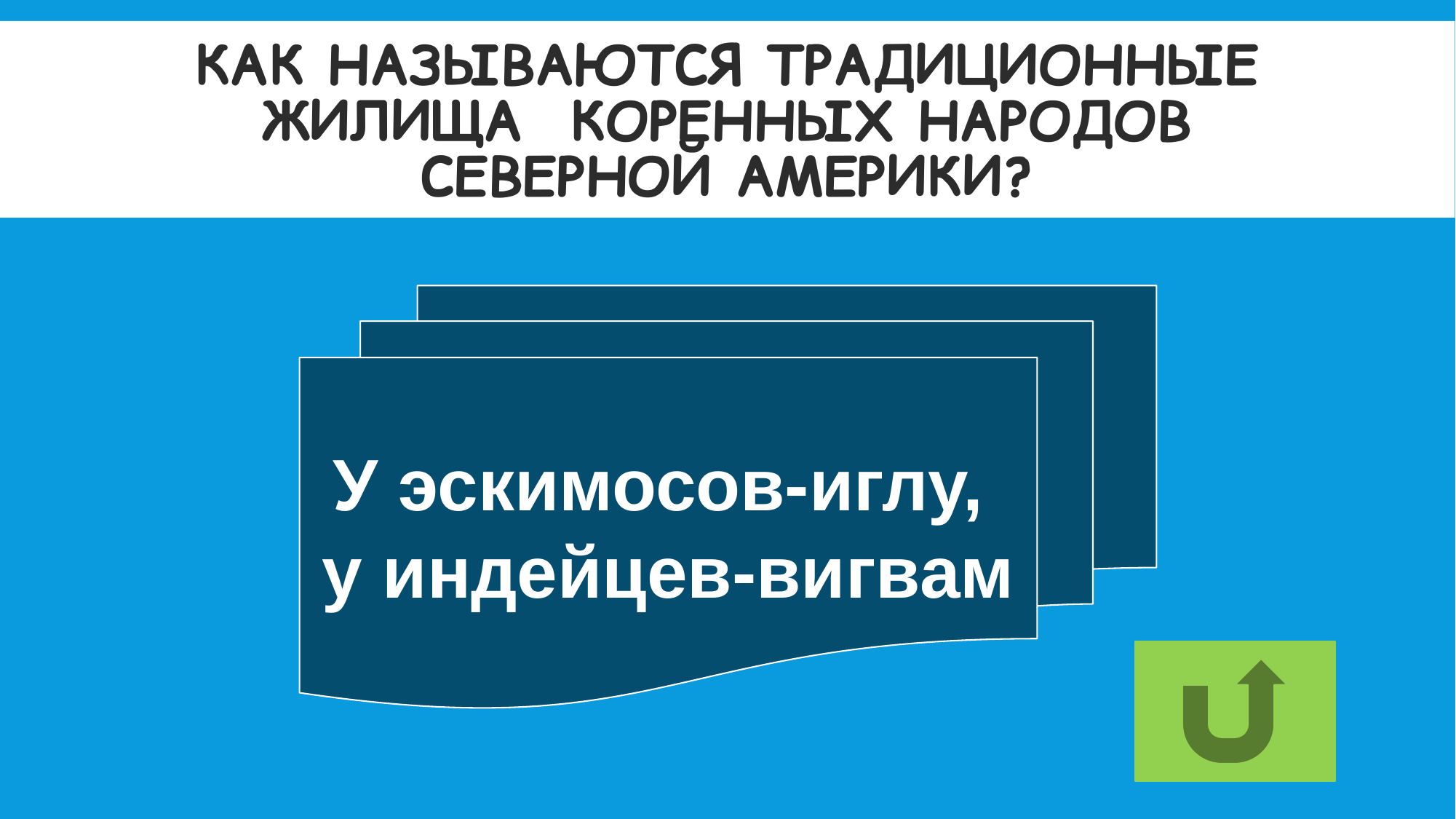

# Как называются традиционные жилища  коренных народов Северной Америки?

У эскимосов-иглу,
у индейцев-вигвам